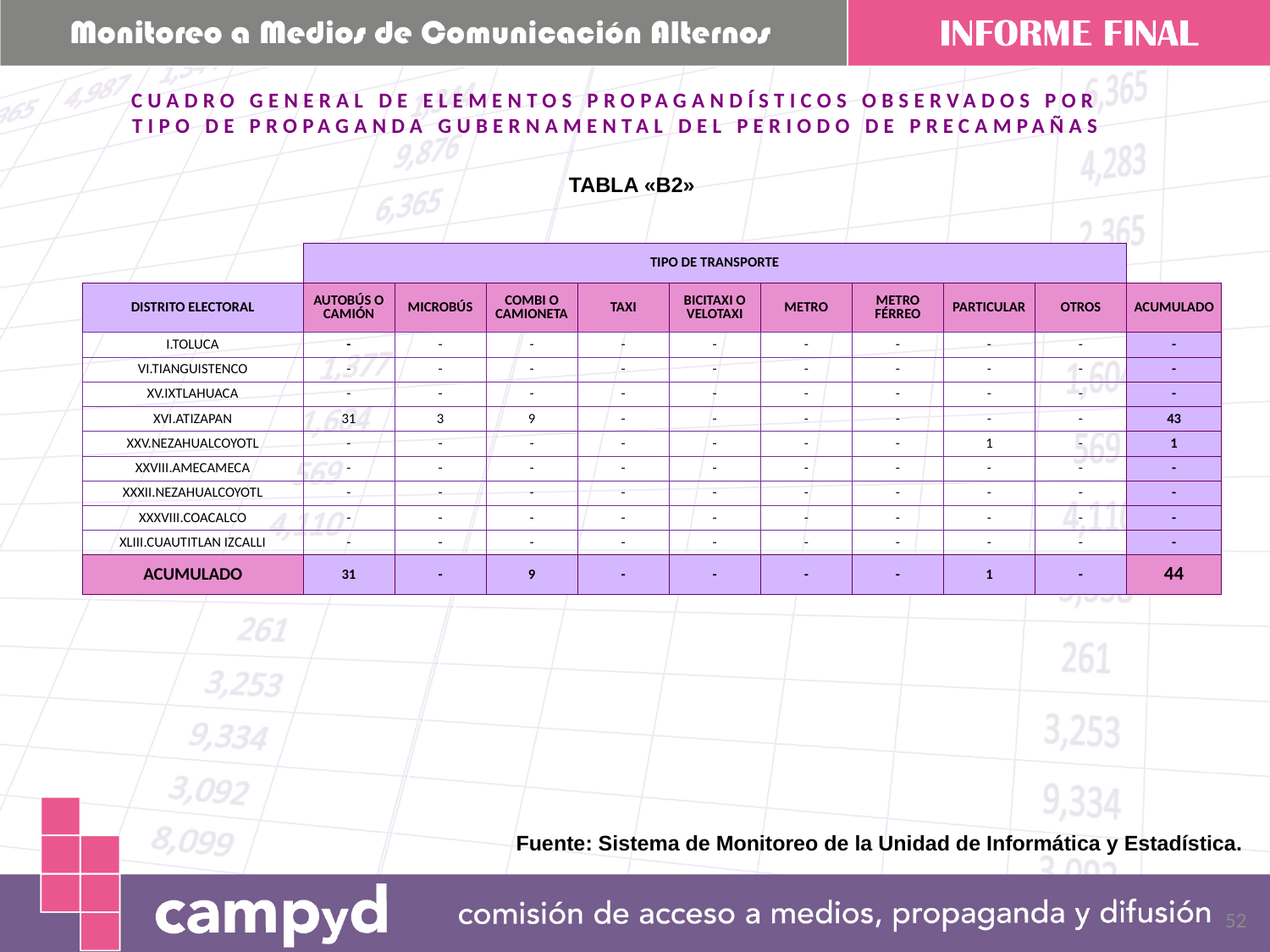

CUADRO GENERAL DE ELEMENTOS PROPAGANDÍSTICOS OBSERVADOS POR TIPO DE PROPAGANDA GUBERNAMENTAL DEL PERIODO DE PRECAMPAÑAS
TABLA «B2»
|  | TIPO DE TRANSPORTE |  |  |  |  |  |  |  |  |  |
| --- | --- | --- | --- | --- | --- | --- | --- | --- | --- | --- |
| DISTRITO ELECTORAL | AUTOBÚS O CAMIÓN | MICROBÚS | COMBI O CAMIONETA | TAXI | BICITAXI O VELOTAXI | METRO | METRO FÉRREO | PARTICULAR | OTROS | ACUMULADO |
| I.TOLUCA | - | - | - | - | - | - | - | - | - | - |
| VI.TIANGUISTENCO | - | - | - | - | - | - | - | - | - | - |
| XV.IXTLAHUACA | - | - | - | - | - | - | - | - | - | - |
| XVI.ATIZAPAN | 31 | 3 | 9 | - | - | - | - | - | - | 43 |
| XXV.NEZAHUALCOYOTL | - | - | - | - | - | - | - | 1 | - | 1 |
| XXVIII.AMECAMECA | - | - | - | - | - | - | - | - | - | - |
| XXXII.NEZAHUALCOYOTL | - | - | - | - | - | - | - | - | - | - |
| XXXVIII.COACALCO | - | - | - | - | - | - | - | - | - | - |
| XLIII.CUAUTITLAN IZCALLI | - | - | - | - | - | - | - | - | - | - |
| ACUMULADO | 31 | - | 9 | - | - | - | - | 1 | - | 44 |
Fuente: Sistema de Monitoreo de la Unidad de Informática y Estadística.
52